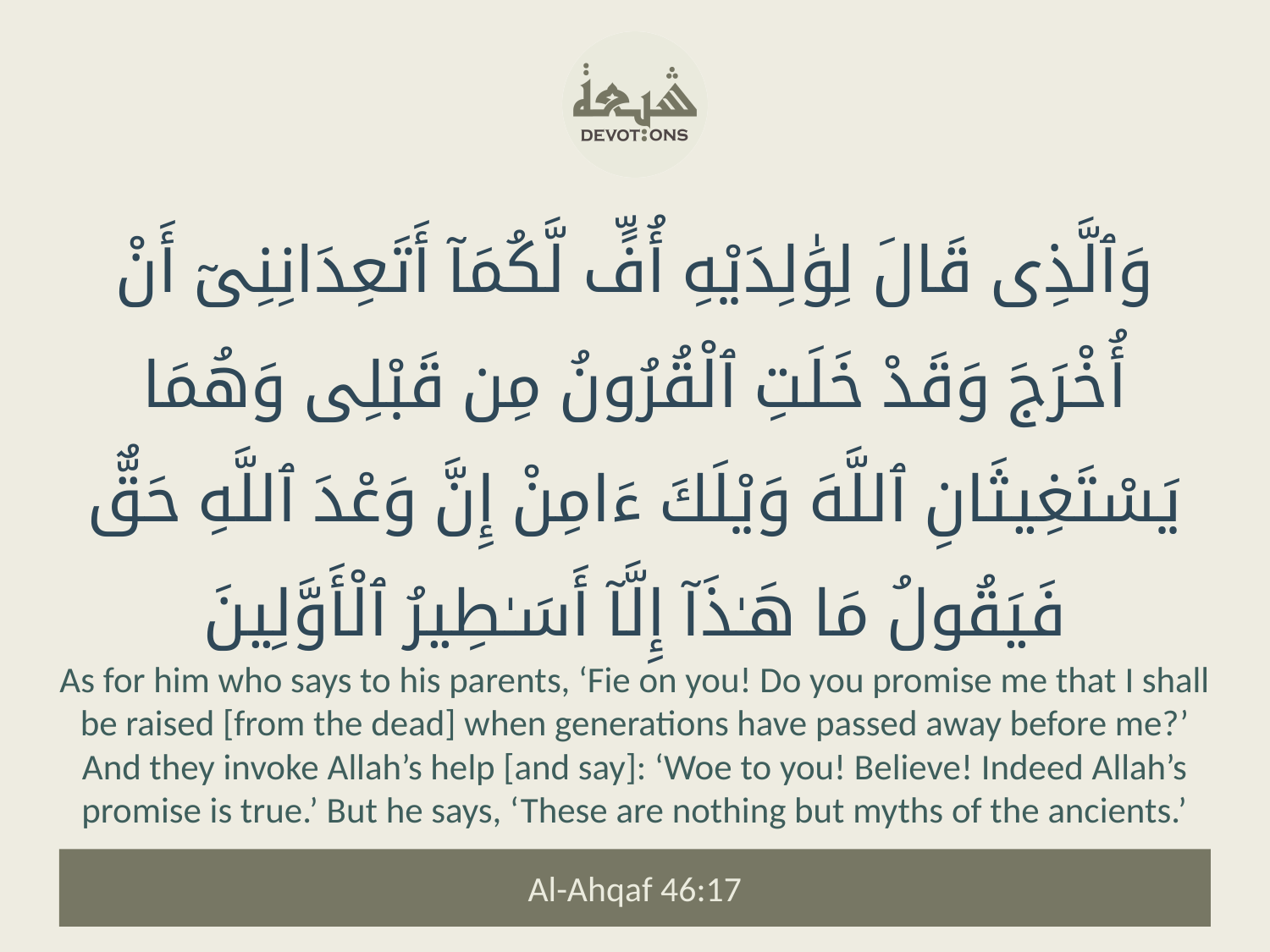

وَٱلَّذِى قَالَ لِوَٰلِدَيْهِ أُفٍّ لَّكُمَآ أَتَعِدَانِنِىٓ أَنْ أُخْرَجَ وَقَدْ خَلَتِ ٱلْقُرُونُ مِن قَبْلِى وَهُمَا يَسْتَغِيثَانِ ٱللَّهَ وَيْلَكَ ءَامِنْ إِنَّ وَعْدَ ٱللَّهِ حَقٌّ فَيَقُولُ مَا هَـٰذَآ إِلَّآ أَسَـٰطِيرُ ٱلْأَوَّلِينَ
As for him who says to his parents, ‘Fie on you! Do you promise me that I shall be raised [from the dead] when generations have passed away before me?’ And they invoke Allah’s help [and say]: ‘Woe to you! Believe! Indeed Allah’s promise is true.’ But he says, ‘These are nothing but myths of the ancients.’
Al-Ahqaf 46:17